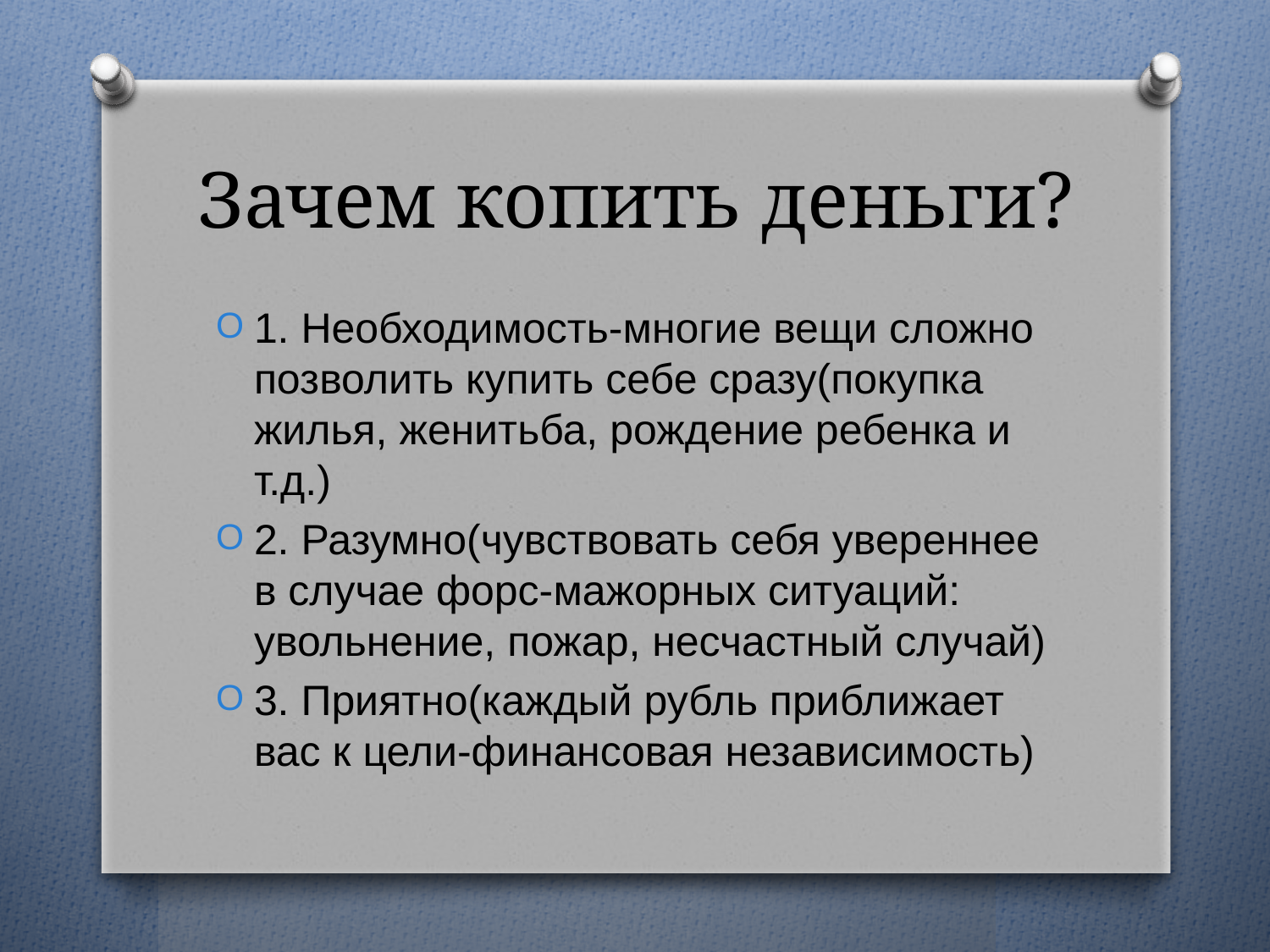

# Зачем копить деньги?
1. Необходимость-многие вещи сложно позволить купить себе сразу(покупка жилья, женитьба, рождение ребенка и т.д.)
2. Разумно(чувствовать себя увереннее в случае форс-мажорных ситуаций: увольнение, пожар, несчастный случай)
3. Приятно(каждый рубль приближает вас к цели-финансовая независимость)